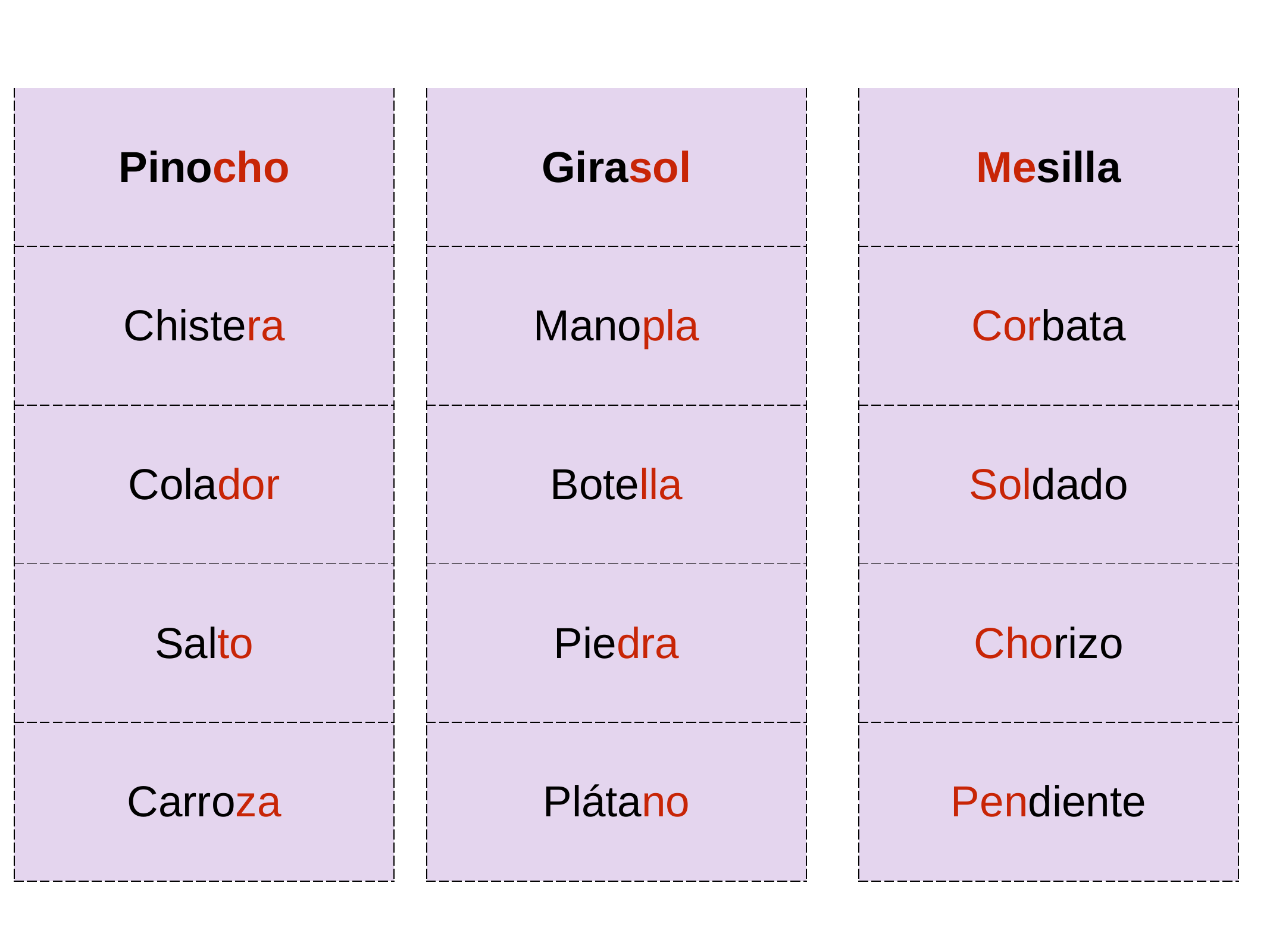

| Pinocho |
| --- |
| Chistera |
| Colador |
| Salto |
| Carroza |
| Girasol |
| --- |
| Manopla |
| Botella |
| Piedra |
| Plátano |
| Mesilla |
| --- |
| Corbata |
| Soldado |
| Chorizo |
| Pendiente |